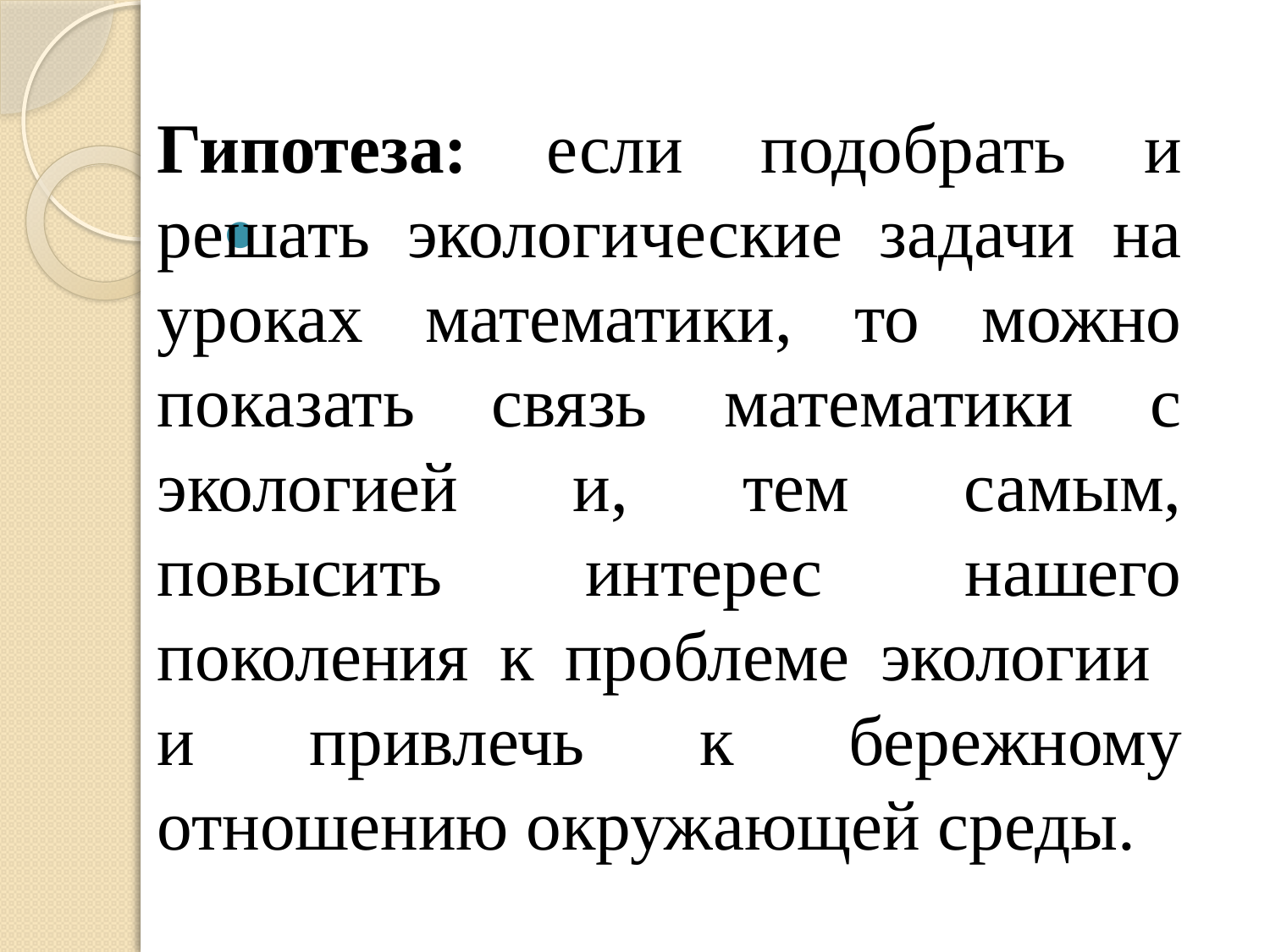

Гипотеза: если подобрать и решать экологические задачи на уроках математики, то можно показать связь математики с экологией и, тем самым, повысить интерес нашего поколения к проблеме экологии  и привлечь к бережному отношению окружающей среды.
Если составить перечень мероприятий борьбы с несанкционированными свалками и придерживаться его с малых лет, то уже с нашего поколения несанкционированные свалки будут значительно уменьшаться.